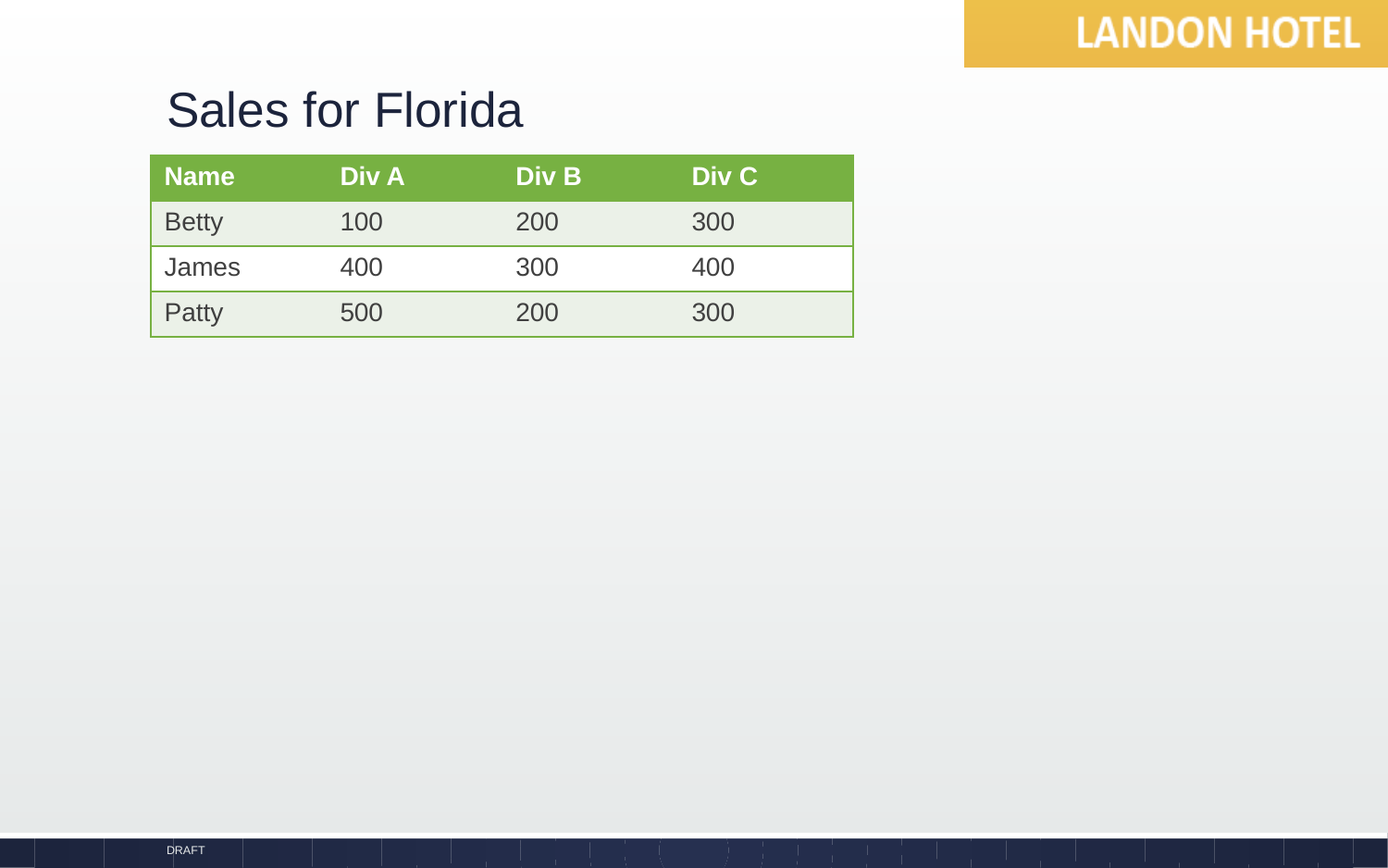

# Sales for Florida
| Name | Div A | Div B | Div C |
| --- | --- | --- | --- |
| Betty | 100 | 200 | 300 |
| James | 400 | 300 | 400 |
| Patty | 500 | 200 | 300 |
Draft